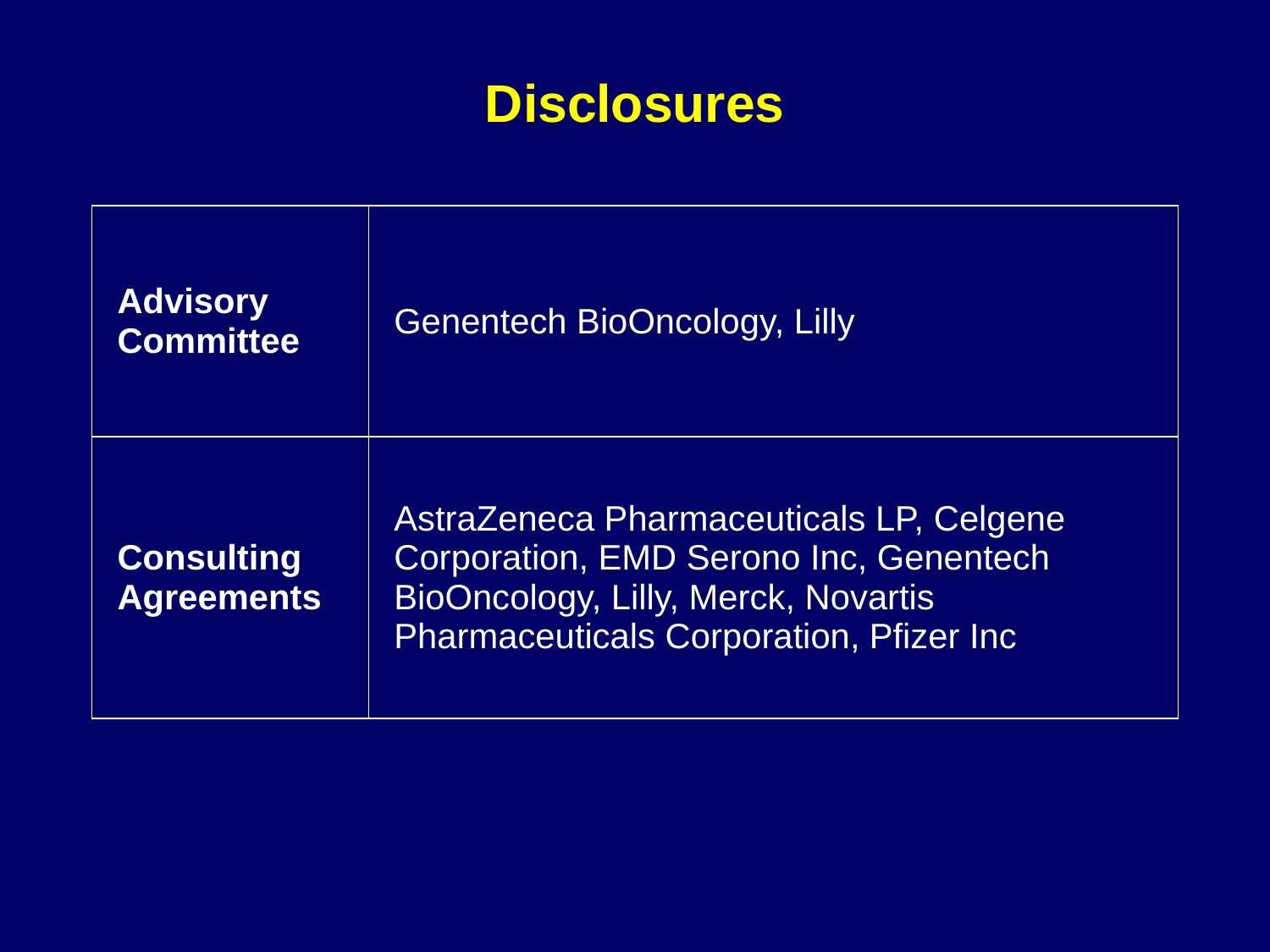

Disclosures
| Advisory Committee | Genentech BioOncology, Lilly |
| --- | --- |
| Consulting Agreements | AstraZeneca Pharmaceuticals LP, Celgene Corporation, EMD Serono Inc, Genentech BioOncology, Lilly, Merck, Novartis Pharmaceuticals Corporation, Pfizer Inc |